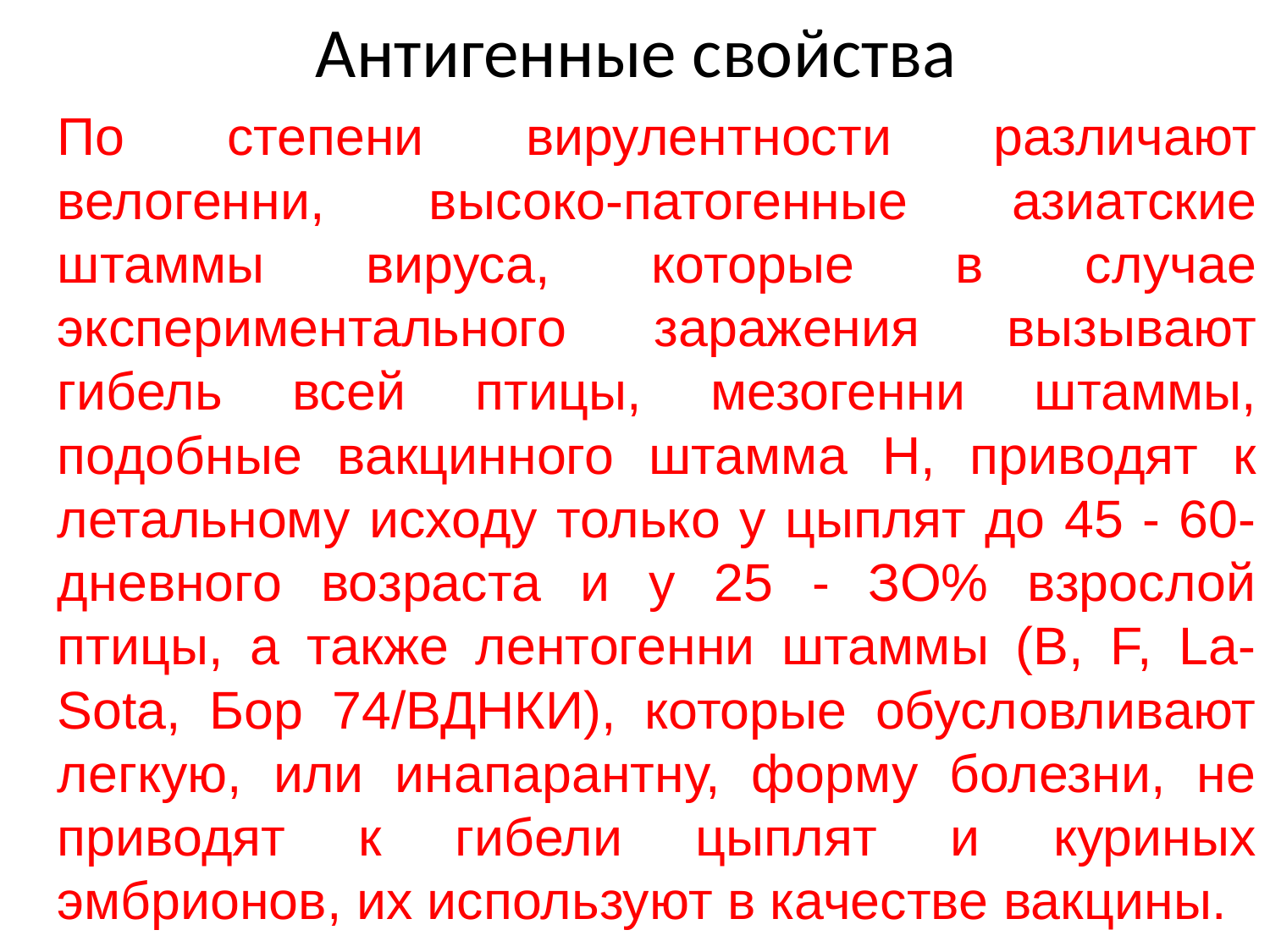

# Антигенные свойства
		По степени вирулентности различают велогенни, высоко-патогенные азиатские штаммы вируса, которые в случае экспериментального заражения вызывают гибель всей птицы, мезогенни штаммы, подобные вакцинного штамма Н, приводят к летальному исходу только у цыплят до 45 - 60-дневного возраста и у 25 - ЗО% взрослой птицы, а также лентогенни штаммы (В, F, La-Sota, Бор 74/ВДНКИ), которые обусловливают легкую, или инапарантну, форму болезни, не приводят к гибели цыплят и куриных эмбрионов, их используют в качестве вакцины.